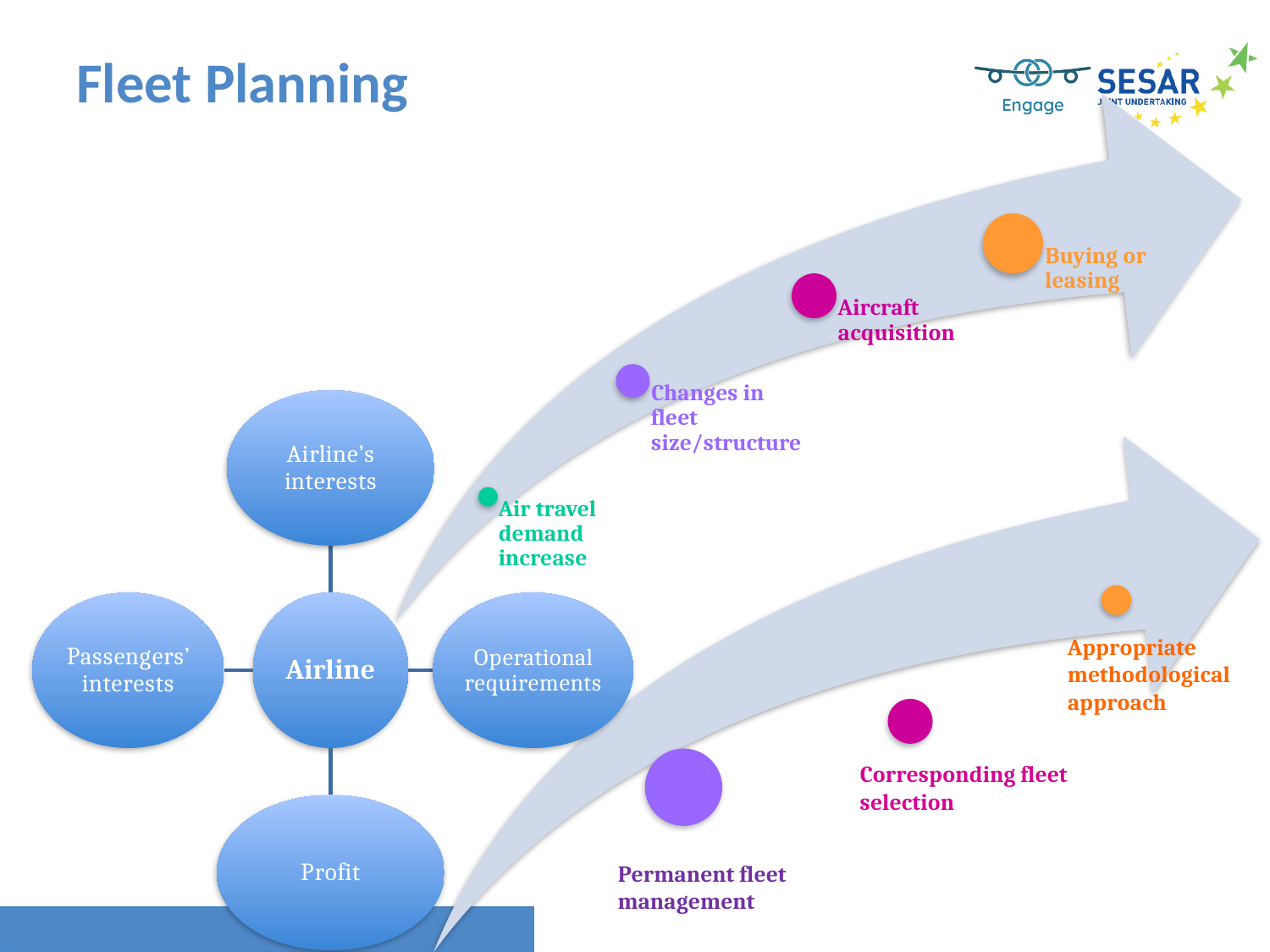

# Fleet Planning
Air travel demand increase
Changes in fleet size/structure
Aircraft acquisition
Buying or leasing
Airline

Airline’s interests

Operational requirements

Profit

Passengers’ interests

Appropriate methodological approach

Corresponding fleet selection
Permanent fleet management
38